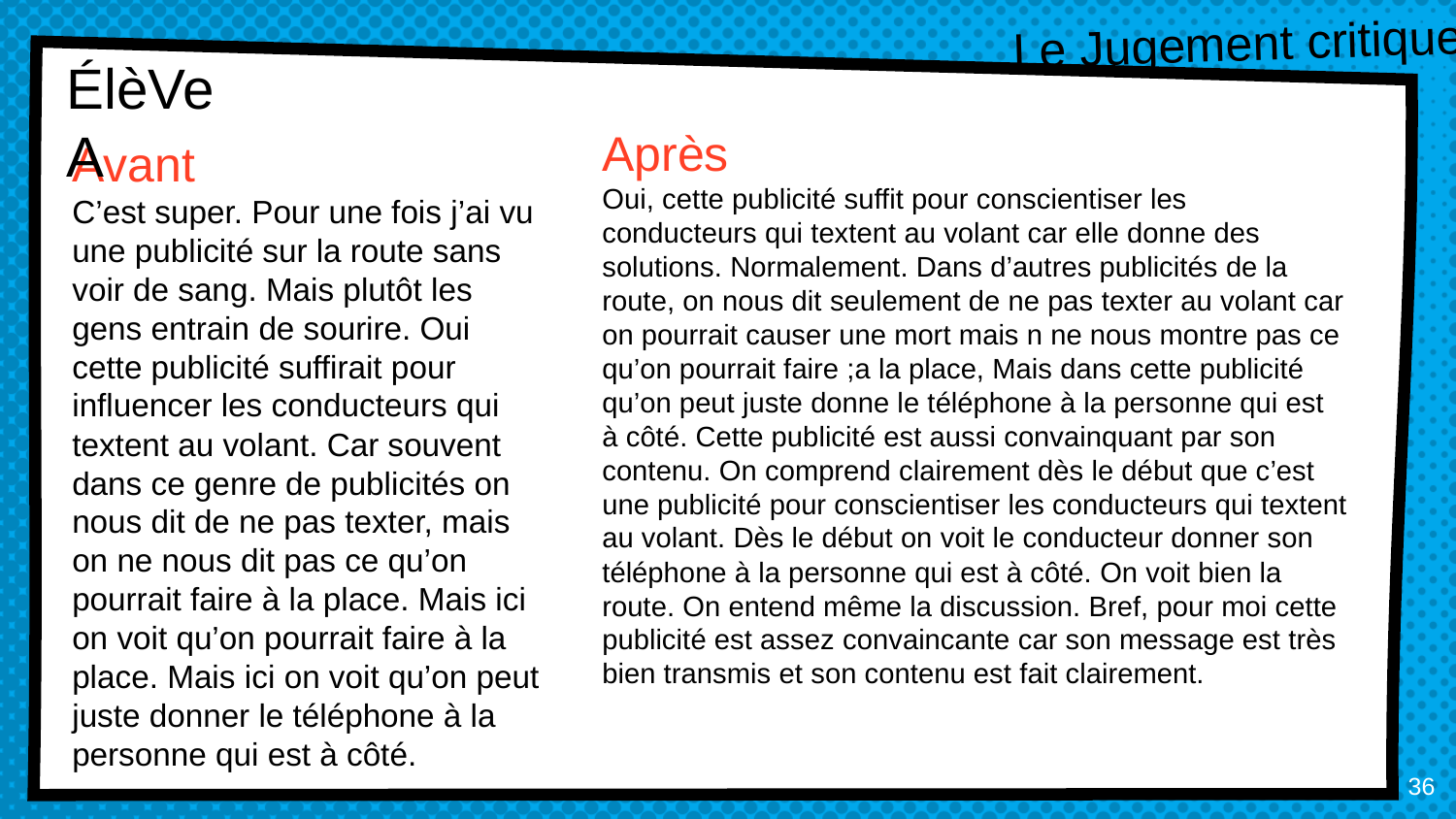

Le Jugement critique
ÉlèVe A
Après
Oui, cette publicité suffit pour conscientiser les conducteurs qui textent au volant car elle donne des solutions. Normalement. Dans d’autres publicités de la route, on nous dit seulement de ne pas texter au volant car on pourrait causer une mort mais n ne nous montre pas ce qu’on pourrait faire ;a la place, Mais dans cette publicité qu’on peut juste donne le téléphone à la personne qui est à côté. Cette publicité est aussi convainquant par son contenu. On comprend clairement dès le début que c’est une publicité pour conscientiser les conducteurs qui textent au volant. Dès le début on voit le conducteur donner son téléphone à la personne qui est à côté. On voit bien la route. On entend même la discussion. Bref, pour moi cette publicité est assez convaincante car son message est très bien transmis et son contenu est fait clairement.
Avant
C’est super. Pour une fois j’ai vu une publicité sur la route sans voir de sang. Mais plutôt les gens entrain de sourire. Oui cette publicité suffirait pour influencer les conducteurs qui textent au volant. Car souvent dans ce genre de publicités on nous dit de ne pas texter, mais on ne nous dit pas ce qu’on pourrait faire à la place. Mais ici on voit qu’on pourrait faire à la place. Mais ici on voit qu’on peut juste donner le téléphone à la personne qui est à côté.
36